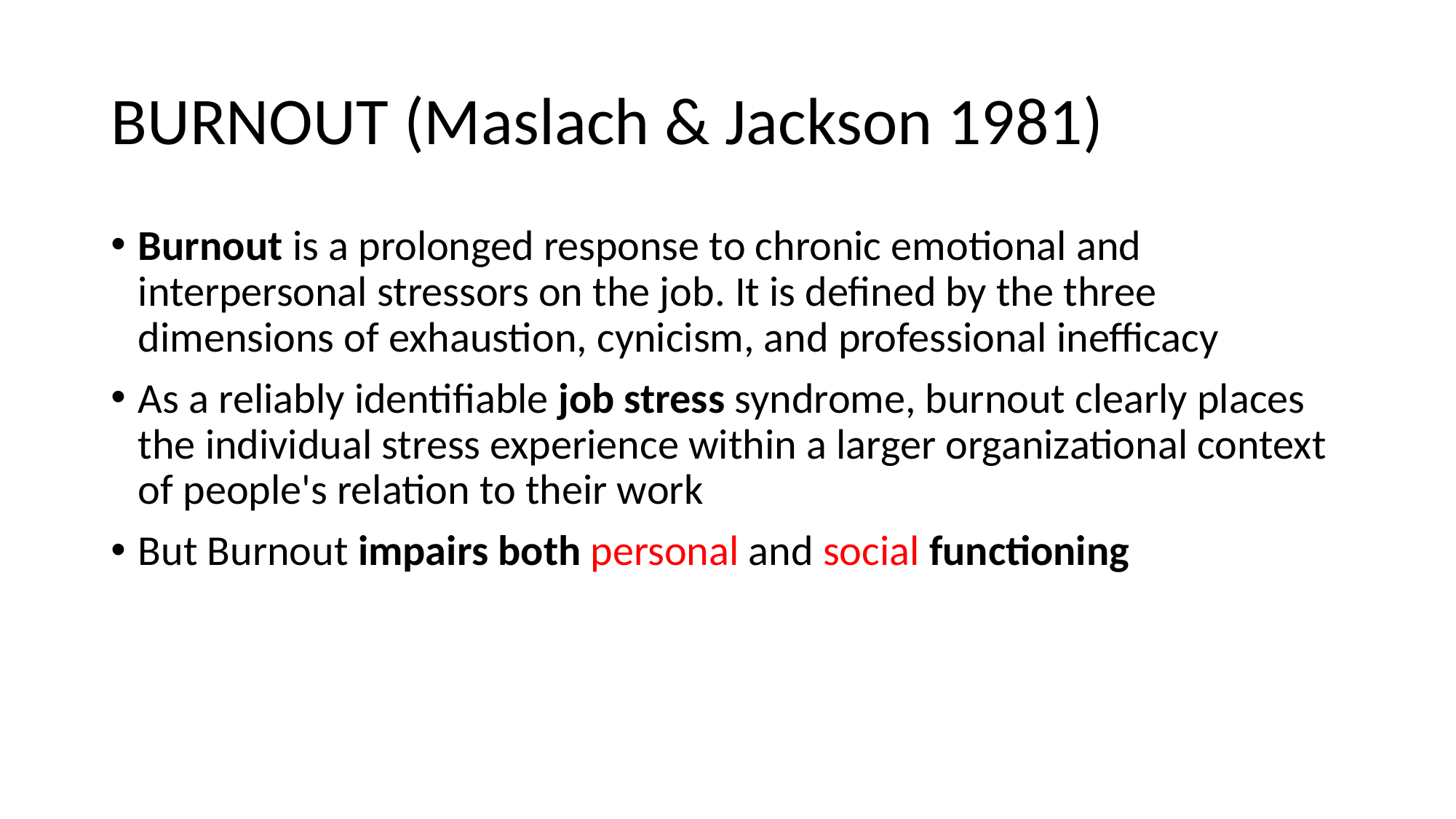

# BURNOUT (Maslach & Jackson 1981)
Burnout is a prolonged response to chronic emotional and interpersonal stressors on the job. It is defined by the three dimensions of exhaustion, cynicism, and professional inefficacy
As a reliably identifiable job stress syndrome, burnout clearly places the individual stress experience within a larger organizational context of people's relation to their work
But Burnout impairs both personal and social functioning